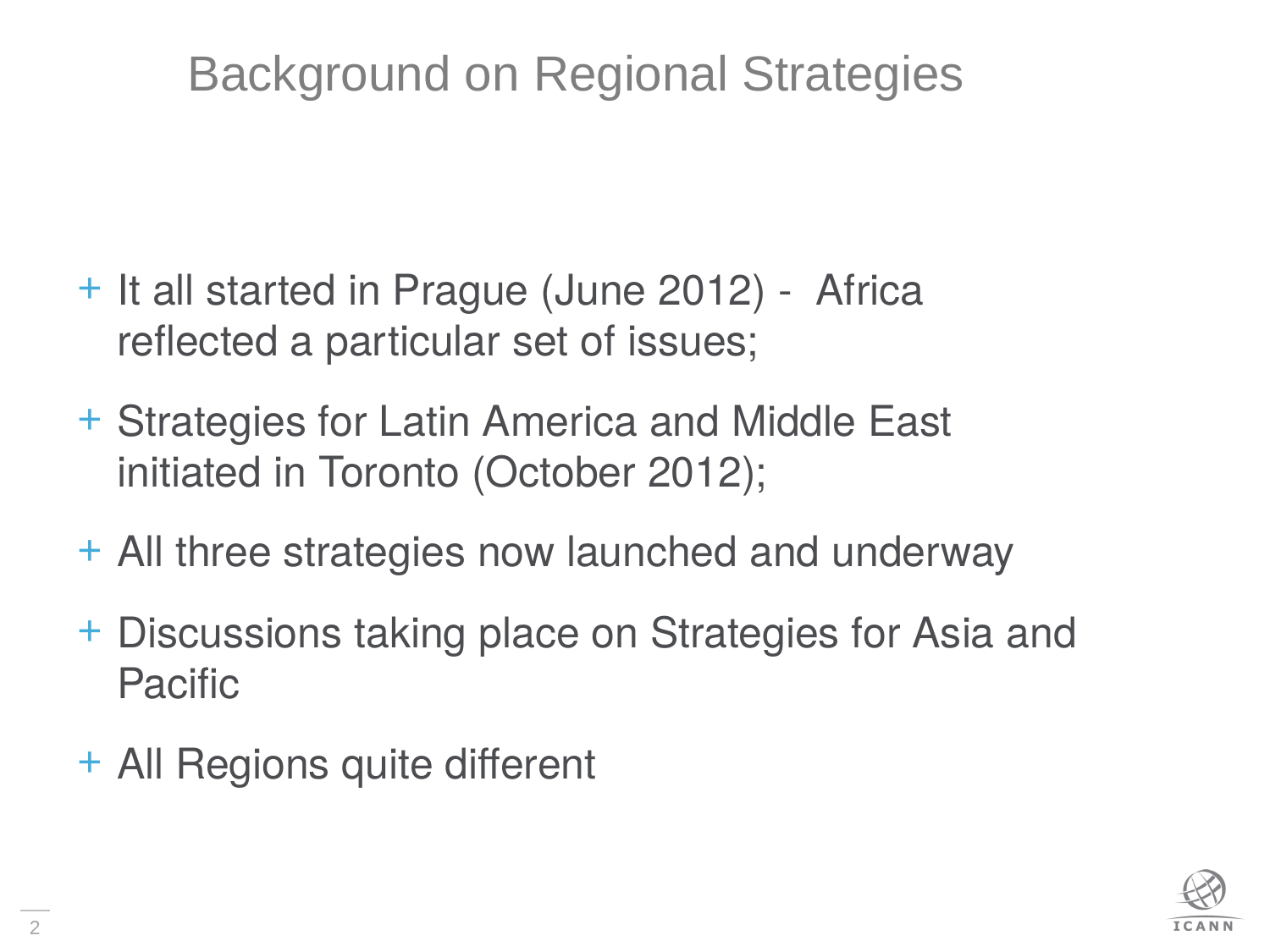

# Background on Regional Strategies
It all started in Prague (June 2012) -  Africa reflected a particular set of issues;
Strategies for Latin America and Middle East initiated in Toronto (October 2012);
All three strategies now launched and underway
Discussions taking place on Strategies for Asia and Pacific
All Regions quite different